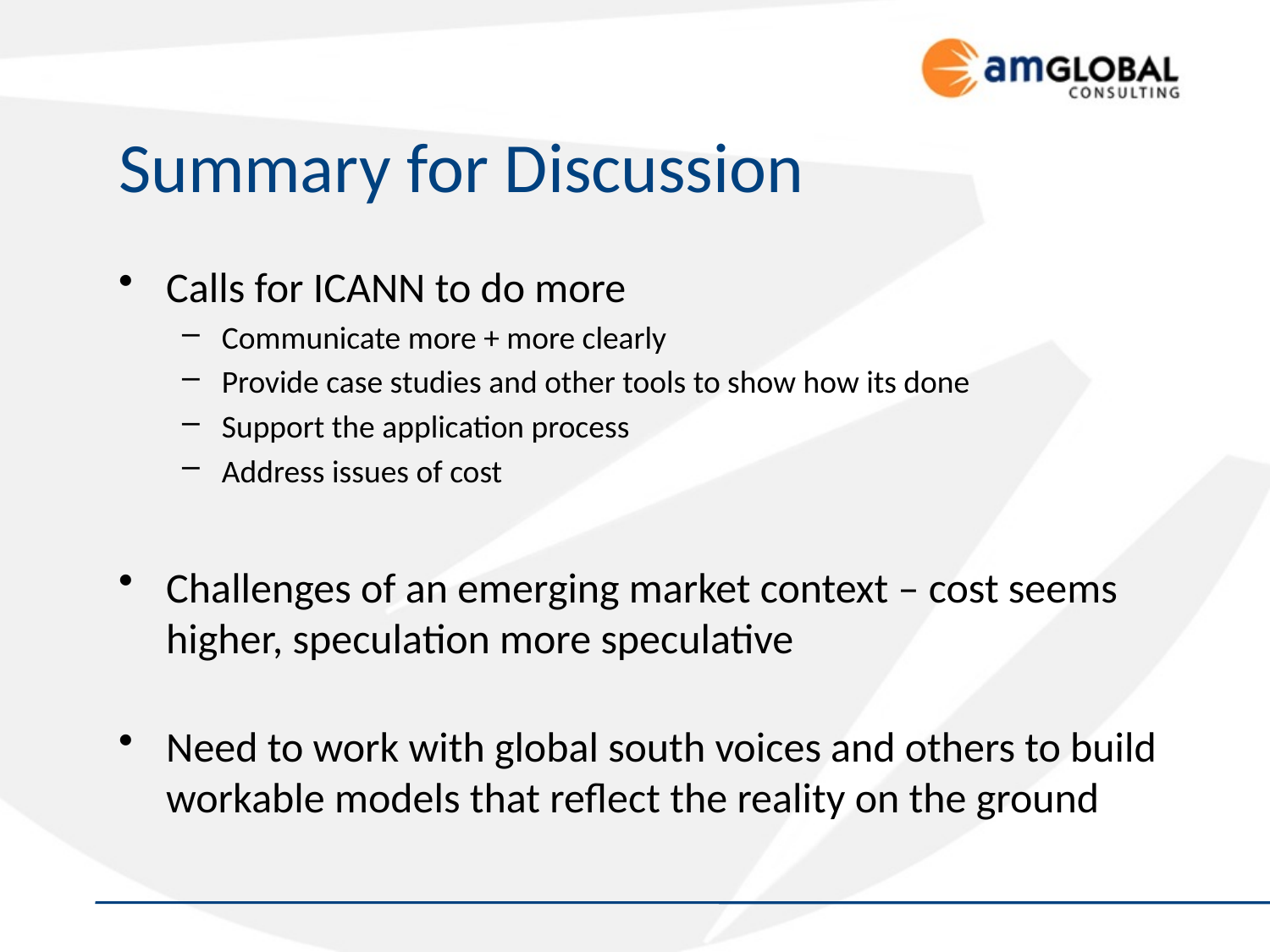

# Summary for Discussion
Calls for ICANN to do more
Communicate more + more clearly
Provide case studies and other tools to show how its done
Support the application process
Address issues of cost

Challenges of an emerging market context – cost seems higher, speculation more speculative

Need to work with global south voices and others to build workable models that reflect the reality on the ground